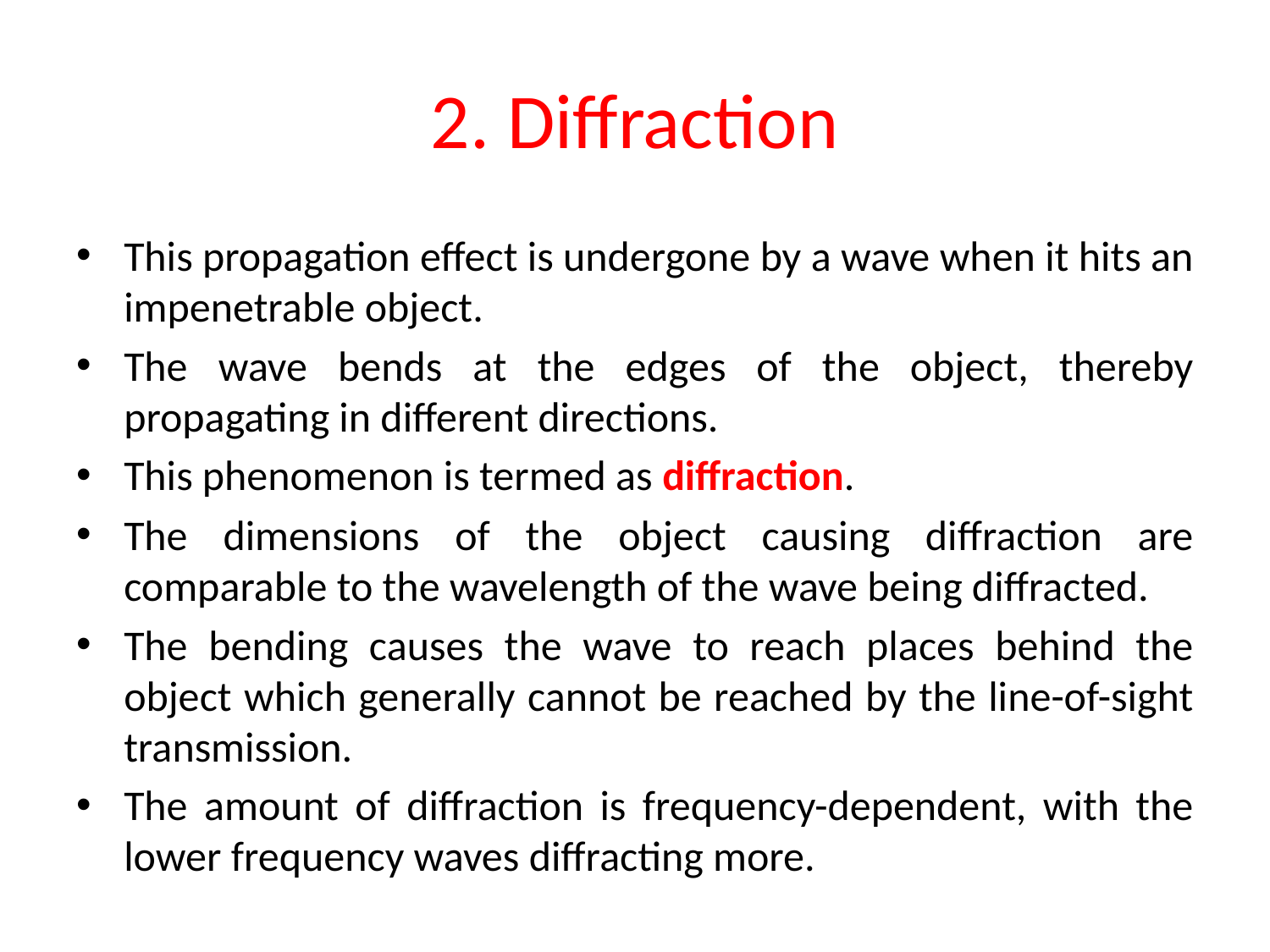

# 2. Diffraction
This propagation effect is undergone by a wave when it hits an impenetrable object.
The wave bends at the edges of the object, thereby propagating in different directions.
This phenomenon is termed as diffraction.
The dimensions of the object causing diffraction are comparable to the wavelength of the wave being diffracted.
The bending causes the wave to reach places behind the object which generally cannot be reached by the line-of-sight transmission.
The amount of diffraction is frequency-dependent, with the lower frequency waves diffracting more.